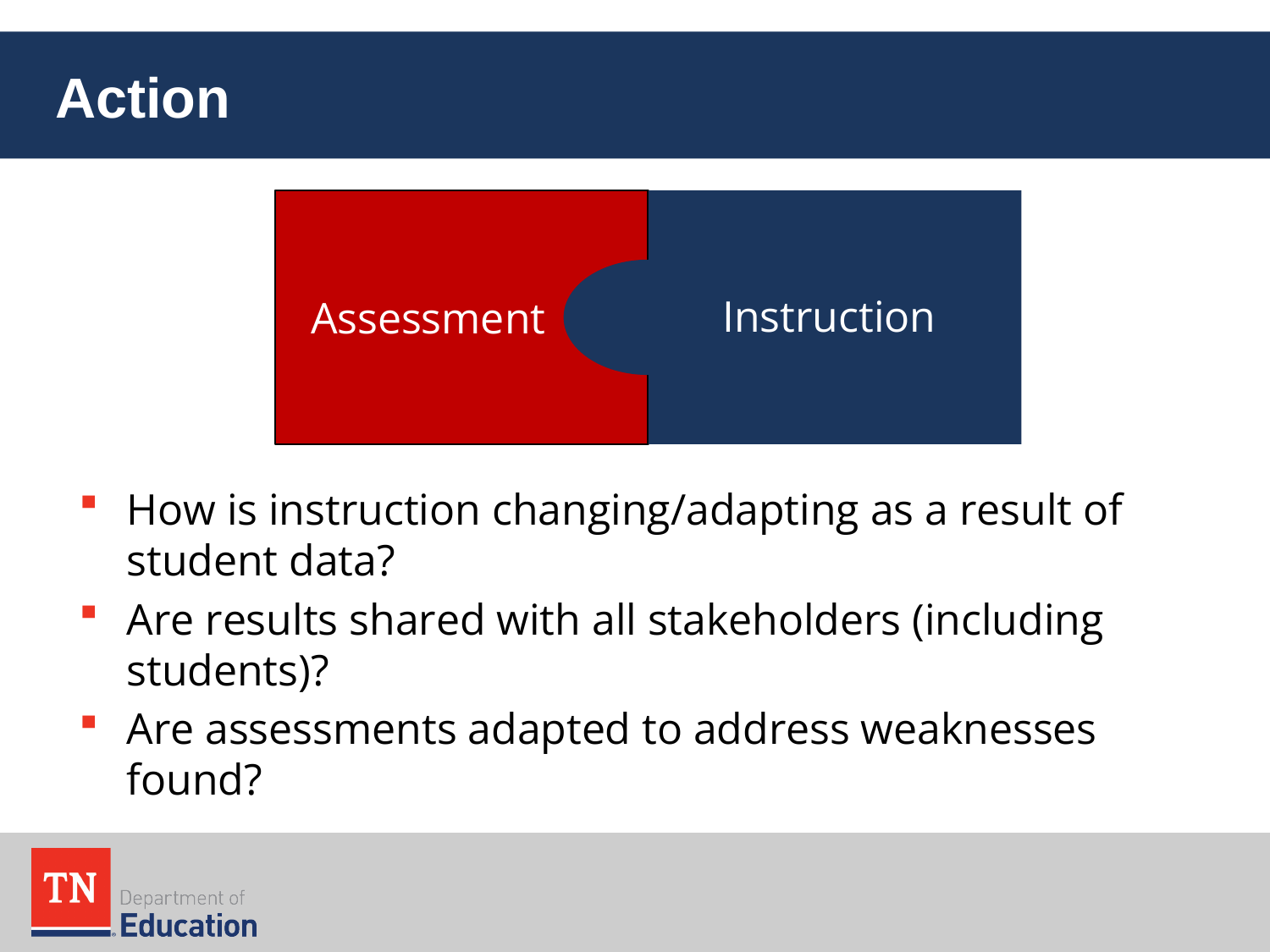

# Action

Instruction
Assessment
How is instruction changing/adapting as a result of student data?
Are results shared with all stakeholders (including students)?
Are assessments adapted to address weaknesses found?